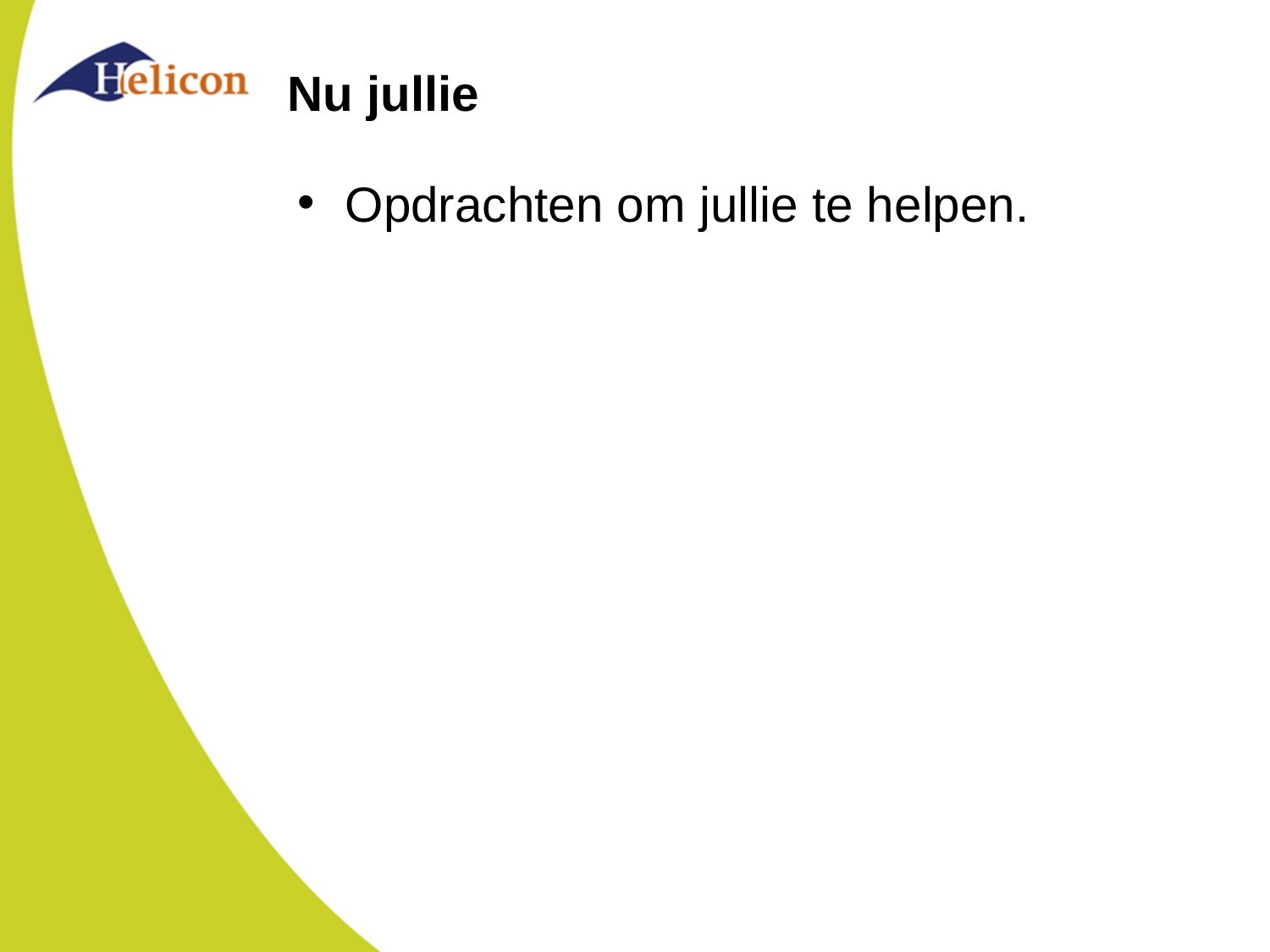

# Nu jullie
Opdrachten om jullie te helpen.